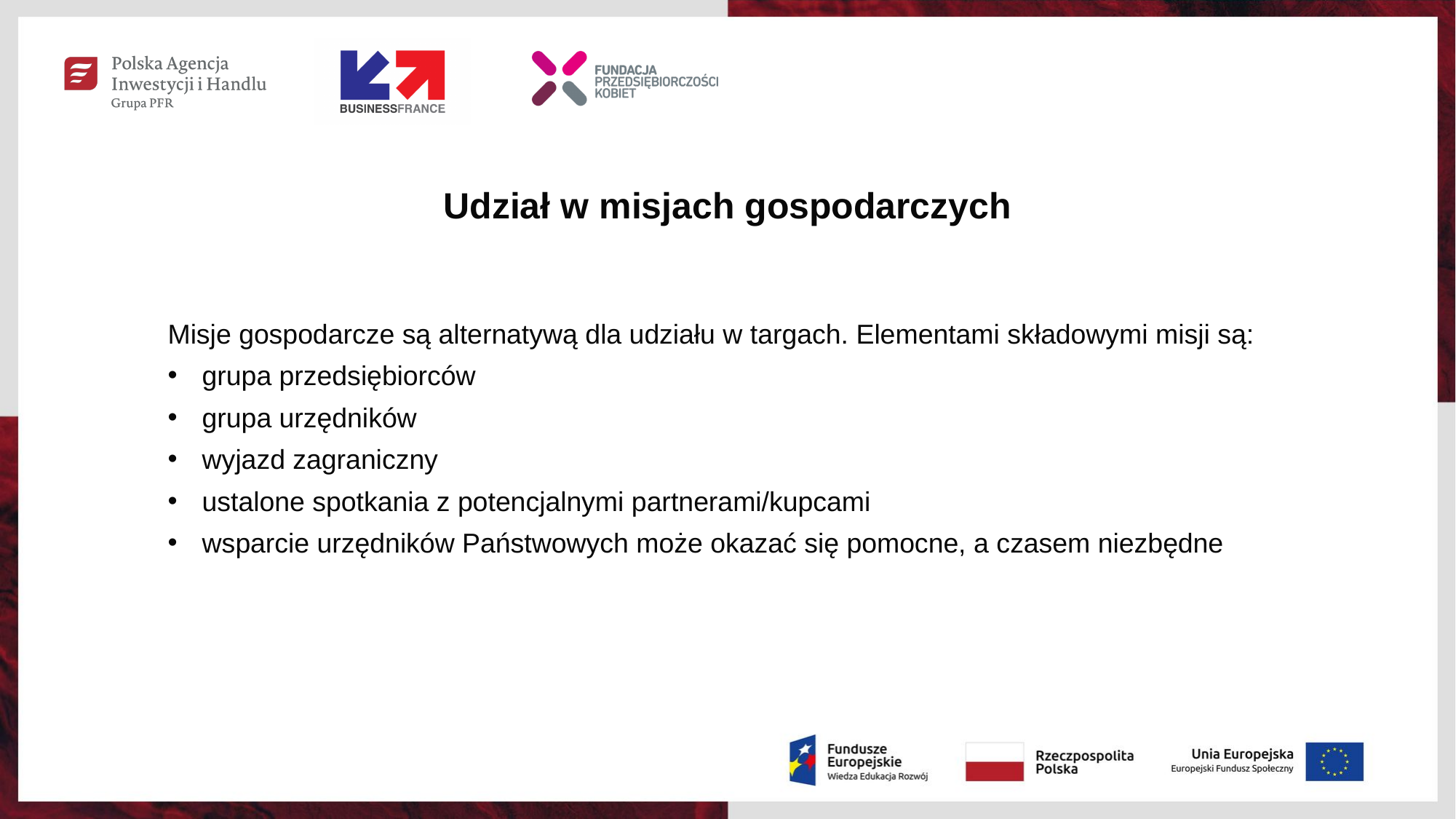

Udział w misjach gospodarczych
Misje gospodarcze są alternatywą dla udziału w targach. Elementami składowymi misji są:
grupa przedsiębiorców
grupa urzędników
wyjazd zagraniczny
ustalone spotkania z potencjalnymi partnerami/kupcami
wsparcie urzędników Państwowych może okazać się pomocne, a czasem niezbędne